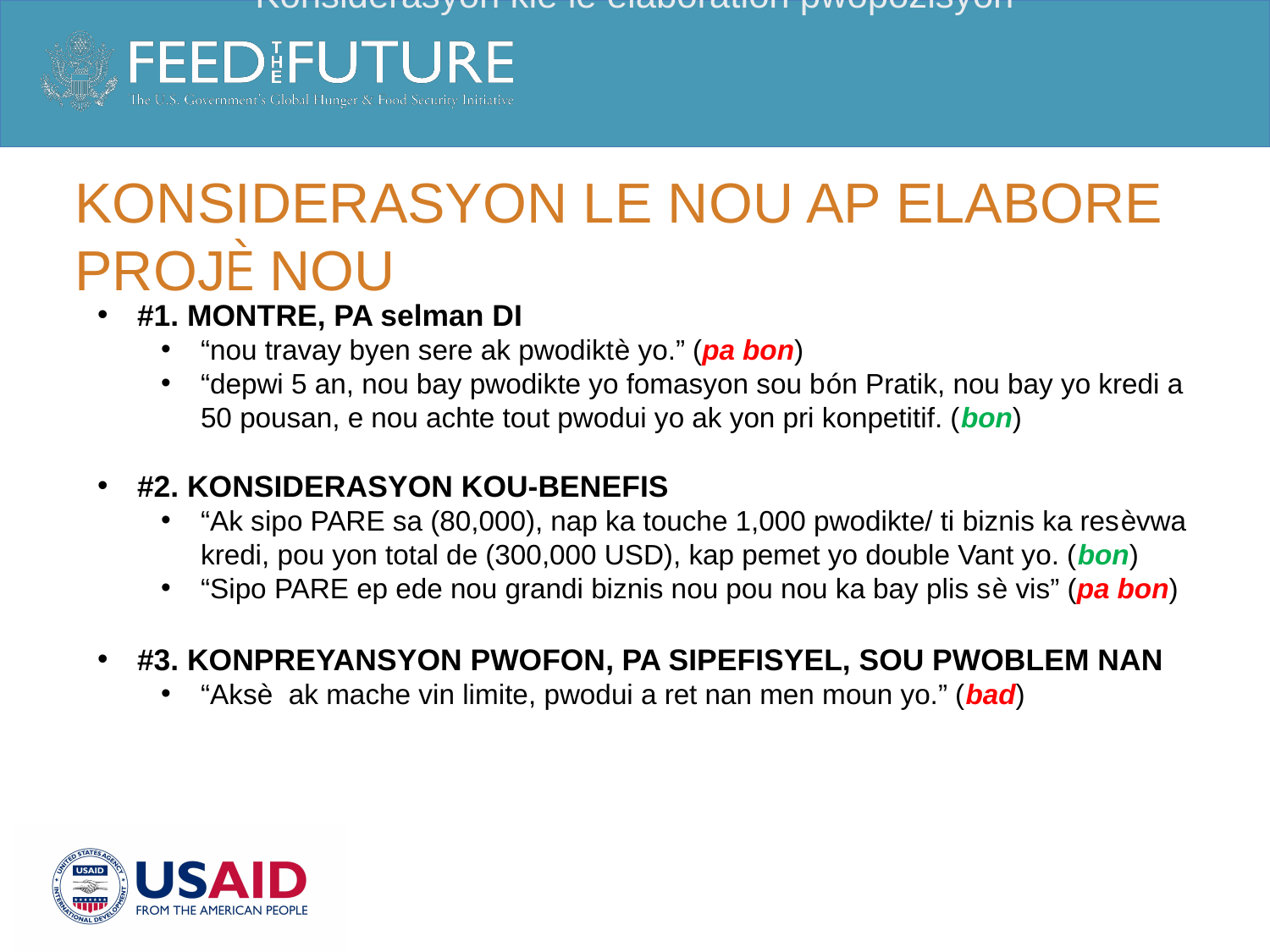

Konsiderasyon kle lè élaboration pwopozisyon

# Konsiderasyon le nou ap elabore projè nou
#1. MONTRE, PA selman DI
“nou travay byen sere ak pwodiktè yo.” (pa bon)
“depwi 5 an, nou bay pwodikte yo fomasyon sou bón Pratik, nou bay yo kredi a 50 pousan, e nou achte tout pwodui yo ak yon pri konpetitif. (bon)

#2. KONSIDERASYON KOU-BENEFIS
“Ak sipo PARE sa (80,000), nap ka touche 1,000 pwodikte/ ti biznis ka resèvwa kredi, pou yon total de (300,000 USD), kap pemet yo double Vant yo. (bon)
“Sipo PARE ep ede nou grandi biznis nou pou nou ka bay plis sè vis” (pa bon)

#3. KONPREYANSYON PWOFON, PA SIPEFISYEL, SOU PWOBLEM NAN
“Aksè  ak mache vin limite, pwodui a ret nan men moun yo.” (bad)